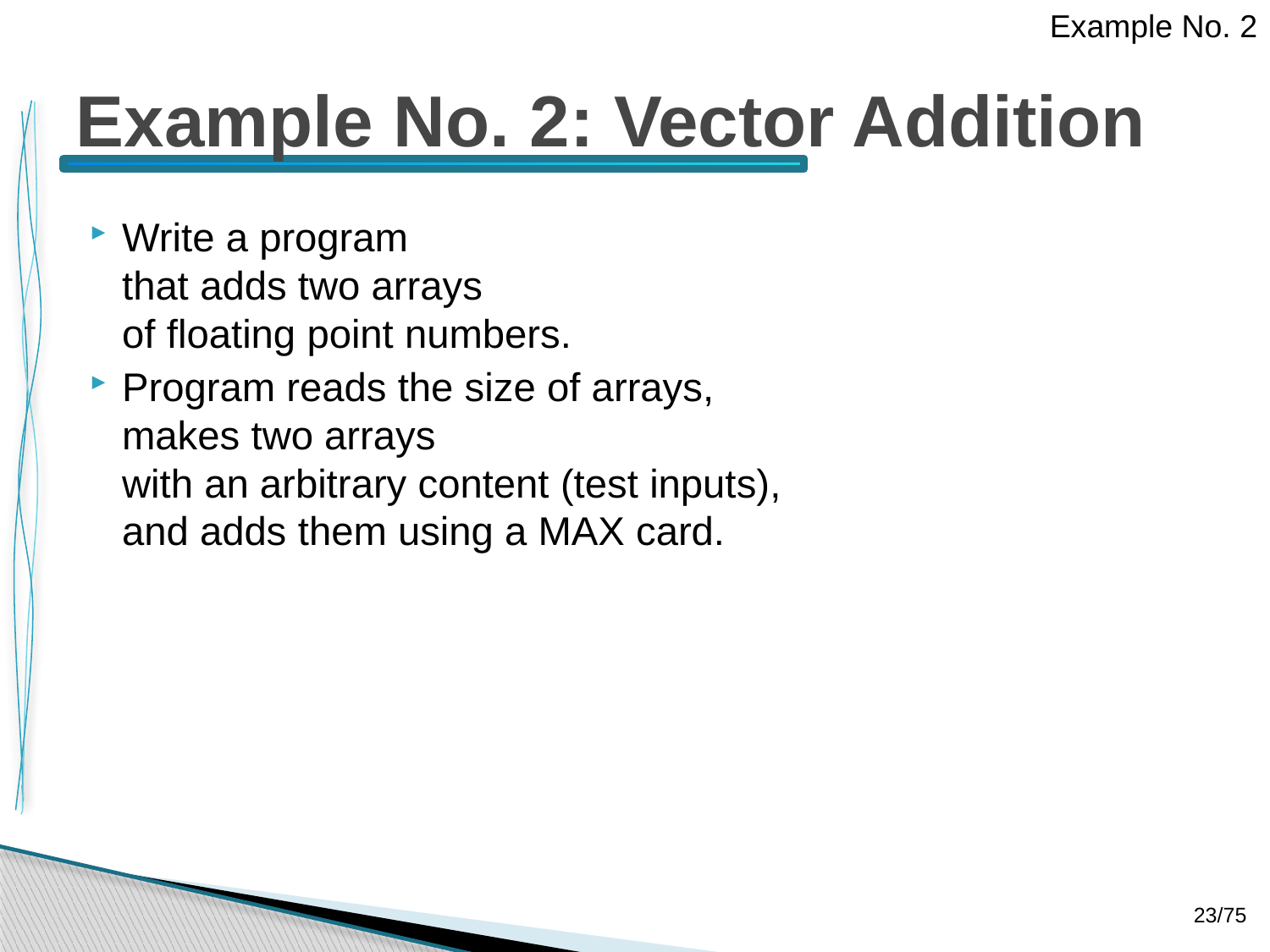

Example No. 2
# Example No. 2: Vector Addition
Write a program
that adds two arrays
of floating point numbers.
Program reads the size of arrays,
makes two arrays
with an arbitrary content (test inputs),
and adds them using a MAX card.